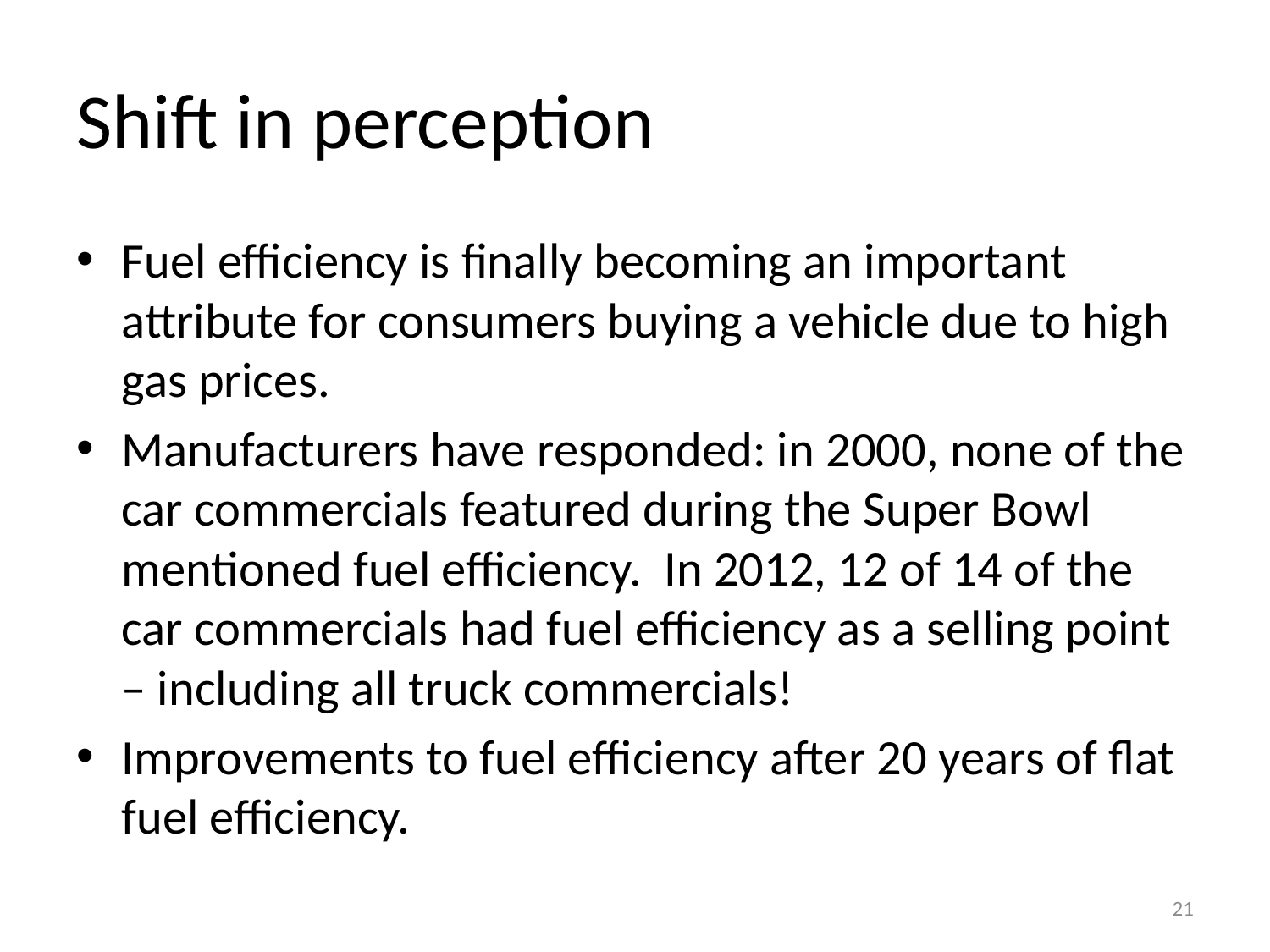

# Shift in perception
Fuel efficiency is finally becoming an important attribute for consumers buying a vehicle due to high gas prices.
Manufacturers have responded: in 2000, none of the car commercials featured during the Super Bowl mentioned fuel efficiency.  In 2012, 12 of 14 of the car commercials had fuel efficiency as a selling point – including all truck commercials!
Improvements to fuel efficiency after 20 years of flat fuel efficiency.
21